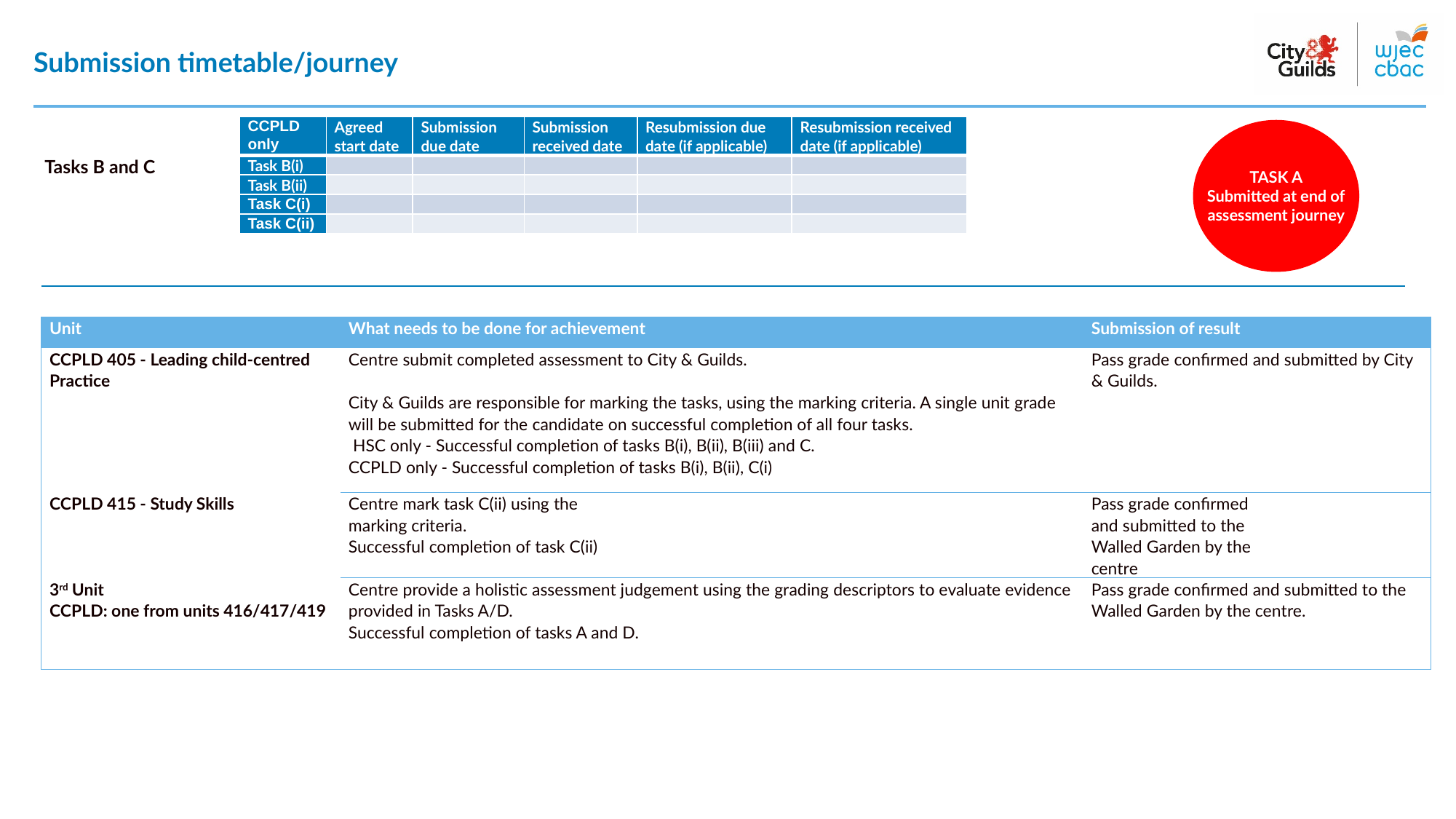

# Submission timetable/journey
| CCPLD only | Agreed start date | Submission due date | Submission received date | Resubmission due date (if applicable) | Resubmission received date (if applicable) |
| --- | --- | --- | --- | --- | --- |
| Task B(i) |  |  |  |  |  |
| Task B(ii) |  |  |  |  |  |
| Task C(i) |  |  |  |  |  |
| Task C(ii) |  |  |  |  |  |
TASK A
Submitted at end of
 assessment journey
Tasks B and C
| Unit | What needs to be done for achievement | Submission of result |
| --- | --- | --- |
| CCPLD 405 - Leading child-centred Practice | Centre submit completed assessment to City & Guilds.   City & Guilds are responsible for marking the tasks, using the marking criteria. A single unit grade will be submitted for the candidate on successful completion of all four tasks.  HSC only - Successful completion of tasks B(i), B(ii), B(iii) and C. CCPLD only - Successful completion of tasks B(i), B(ii), C(i) | Pass grade confirmed and submitted by City & Guilds. |
| CCPLD 415 - Study Skills | Centre mark task C(ii) using the marking criteria. Successful completion of task C(ii) | Pass grade confirmed and submitted to the Walled Garden by the centre |
| 3rd Unit CCPLD: one from units 416/417/419 | Centre provide a holistic assessment judgement using the grading descriptors to evaluate evidence provided in Tasks A/D.   Successful completion of tasks A and D. | Pass grade confirmed and submitted to the Walled Garden by the centre. |